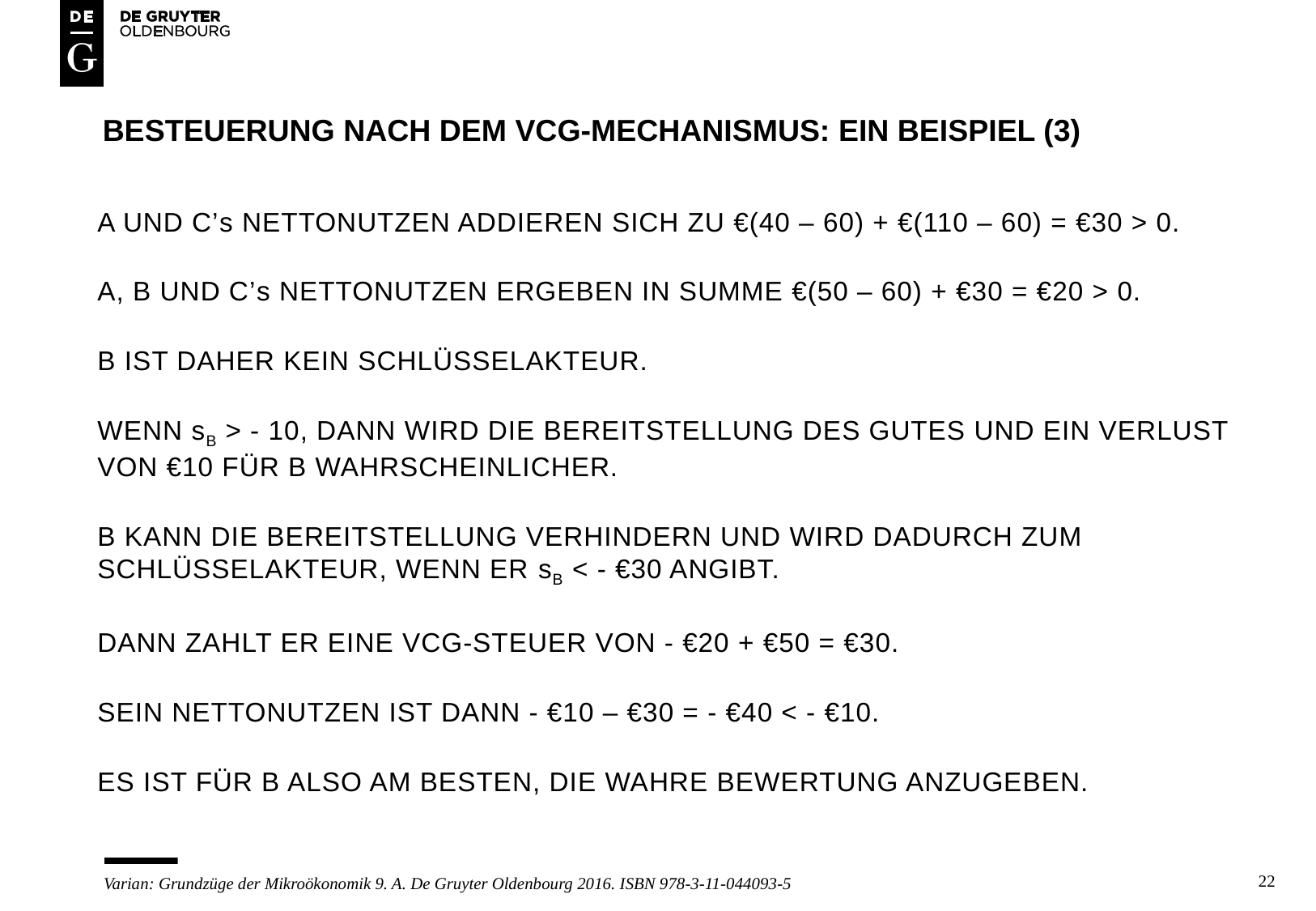

# besteuerung nach dem VCG-Mechanismus: Ein beispiel (3)
A und c’s nettonutzen addieren sich zu €(40 – 60) + €(110 – 60) = €30 > 0.
A, b und C’s NETTONUTZEN ERGEBEN IN SUMME €(50 – 60) + €30 = €20 > 0.
B IST DAHER KEIN SCHLÜSSELAKTEUR.
Wenn sB > - 10, dann wird die bereitstellung des gutes und ein verlust von €10 für b wahrscheinlicher.
b kann die bereitstellung verhindern und wird dadurch zum schlüsselakteur, wenn er sb < - €30 angibt.
Dann zahlt er eine Vcg-Steuer von - €20 + €50 = €30.
Sein nettonutzen ist dann - €10 – €30 = - €40 < - €10.
Es ist für b also am besten, die wahre bewertung anzugeben.
22
Varian: Grundzüge der Mikroökonomik 9. A. De Gruyter Oldenbourg 2016. ISBN 978-3-11-044093-5